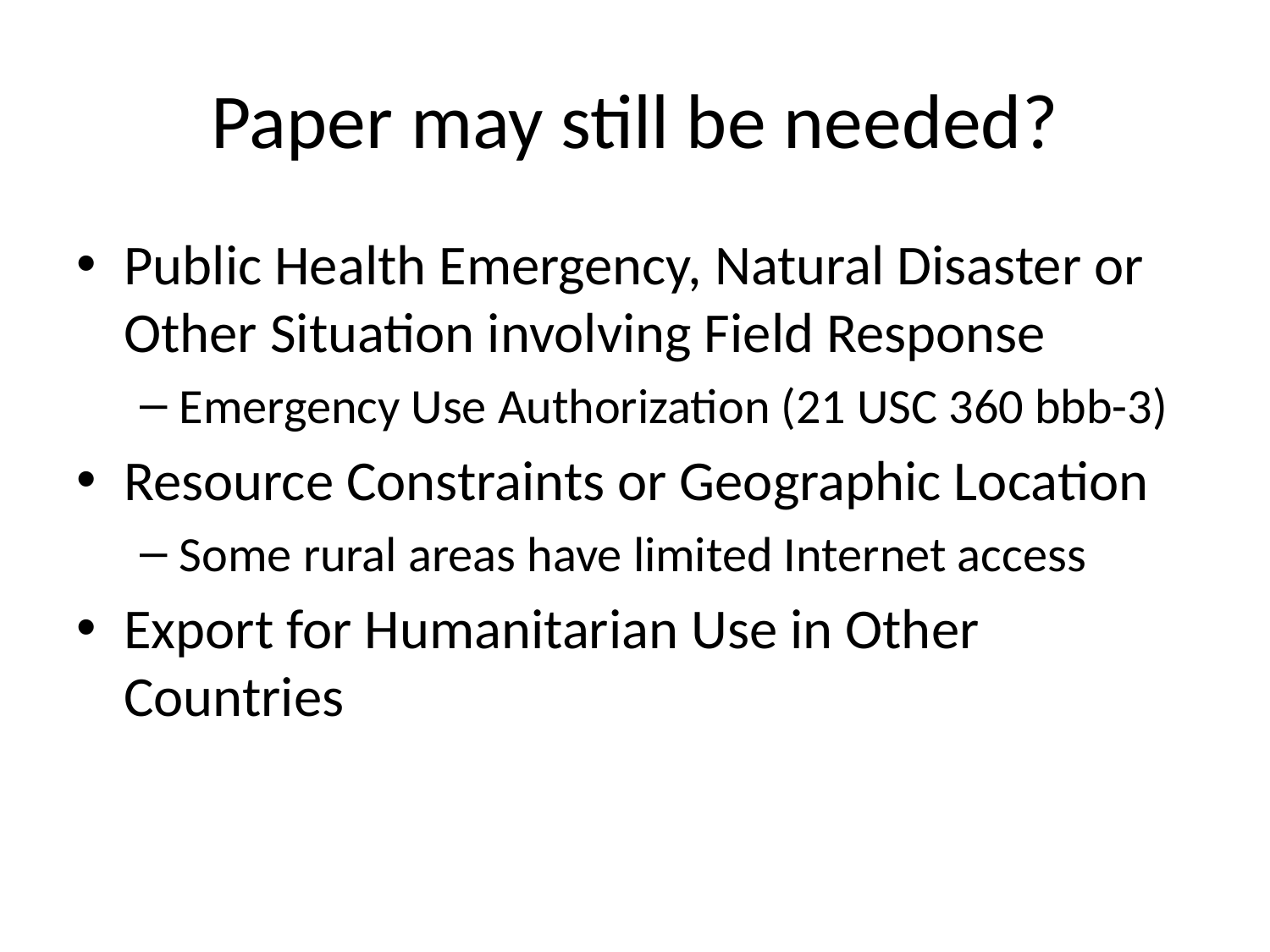

# Paper may still be needed?
Public Health Emergency, Natural Disaster or Other Situation involving Field Response
Emergency Use Authorization (21 USC 360 bbb-3)
Resource Constraints or Geographic Location
Some rural areas have limited Internet access
Export for Humanitarian Use in Other Countries